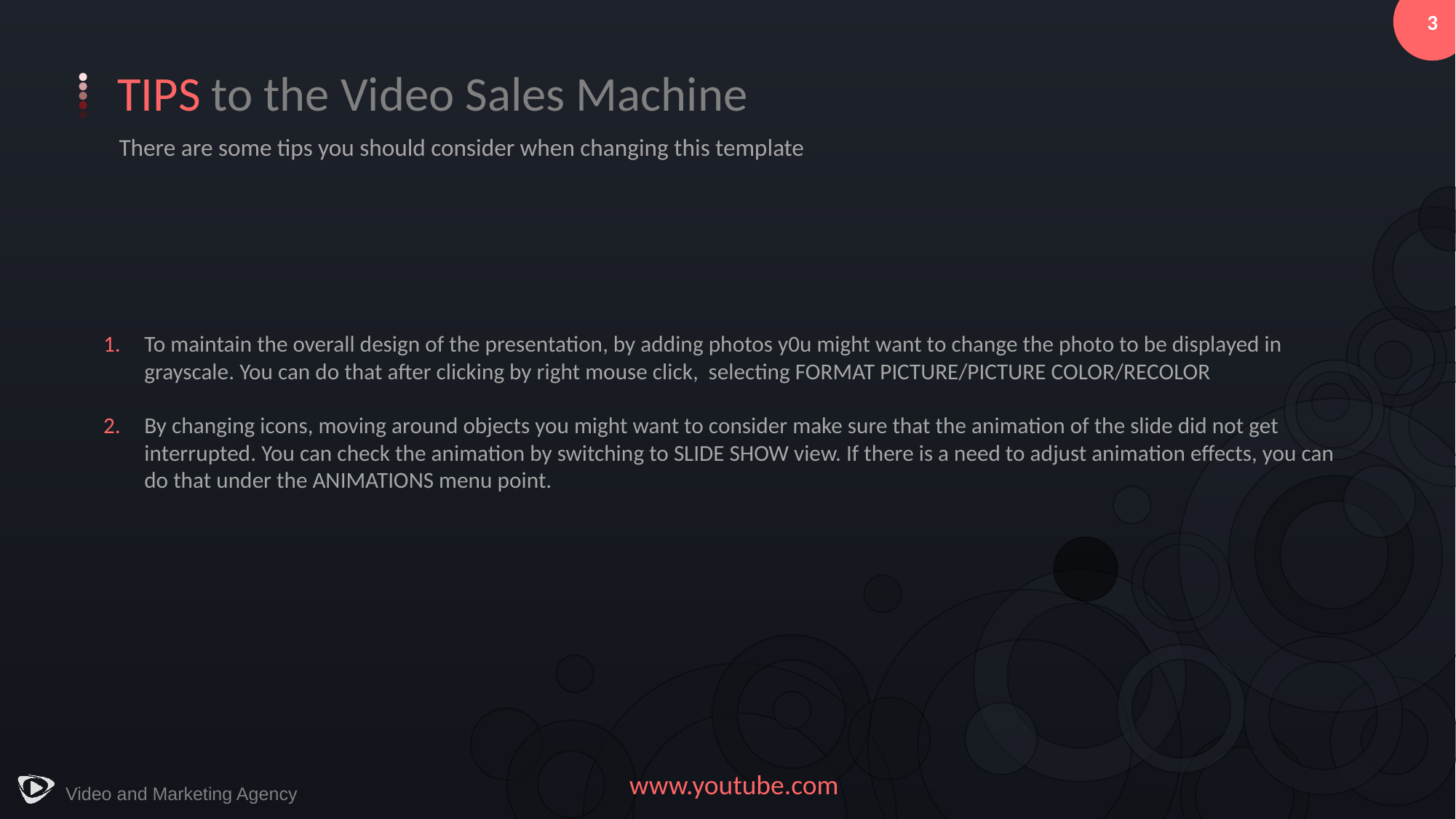

TIPS to the Video Sales Machine
There are some tips you should consider when changing this template
To maintain the overall design of the presentation, by adding photos y0u might want to change the photo to be displayed in grayscale. You can do that after clicking by right mouse click,  selecting FORMAT PICTURE/PICTURE COLOR/RECOLOR
By changing icons, moving around objects you might want to consider make sure that the animation of the slide did not get interrupted. You can check the animation by switching to SLIDE SHOW view. If there is a need to adjust animation effects, you can do that under the ANIMATIONS menu point.